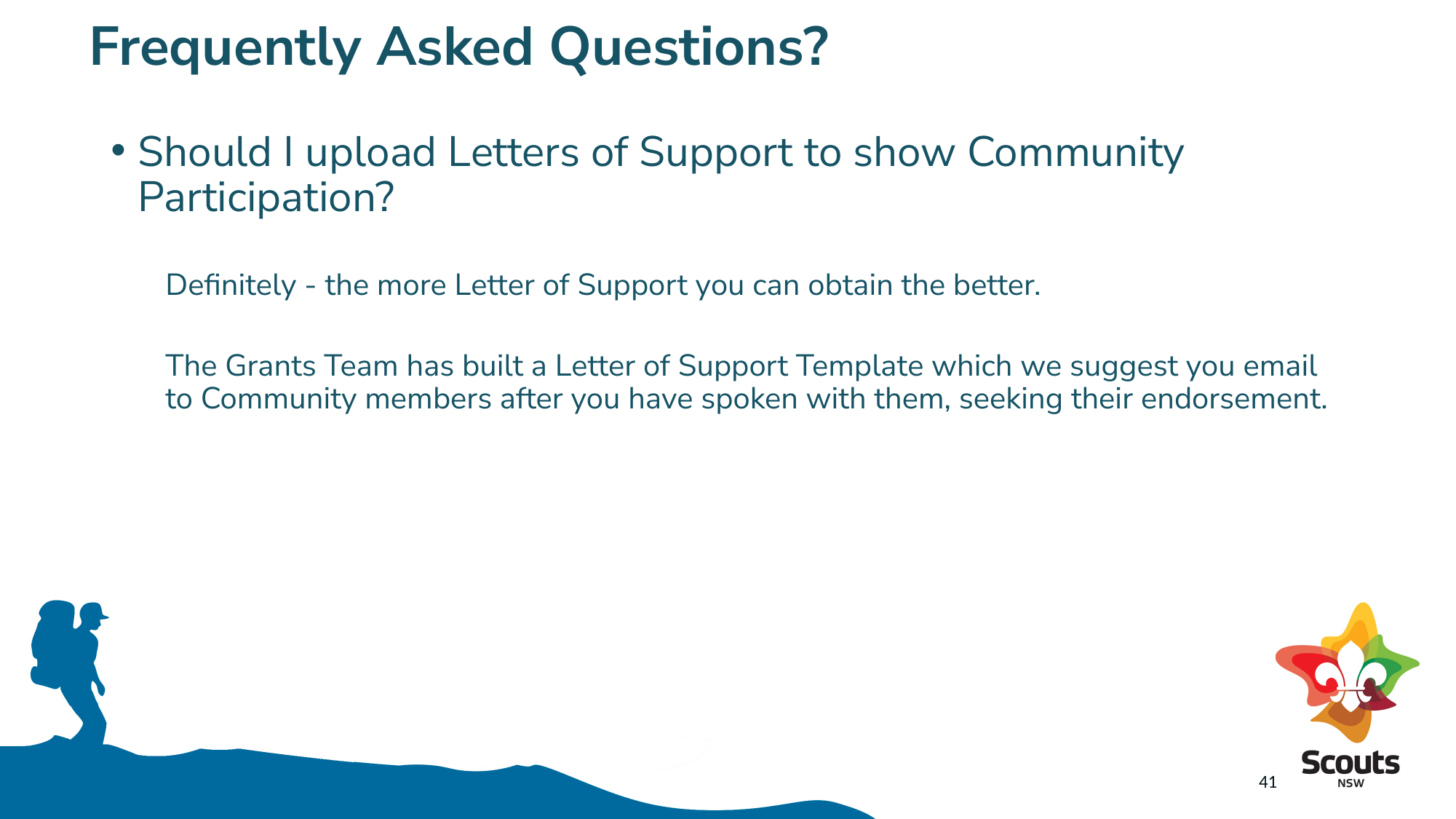

# Frequently Asked Questions?
Should I upload Letters of Support to show Community Participation?

Definitely - the more Letter of Support you can obtain the better.

The Grants Team has built a Letter of Support Template which we suggest you email to Community members after you have spoken with them, seeking their endorsement.
41